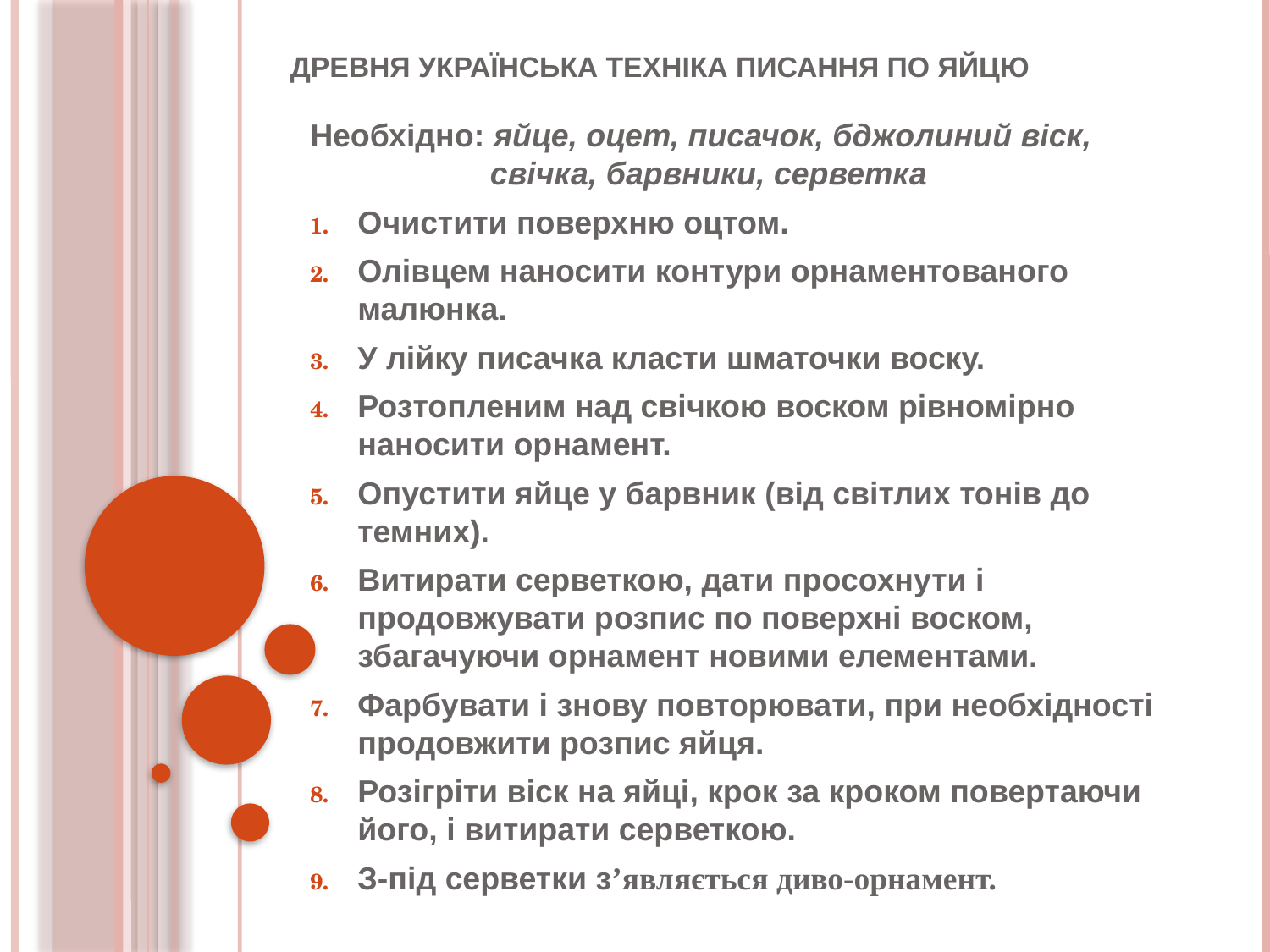

# Древня українська техніка писання по яйцю
Необхідно: яйце, оцет, писачок, бджолиний віск, 	      свічка, барвники, серветка
Очистити поверхню оцтом.
Олівцем наносити контури орнаментованого малюнка.
У лійку писачка класти шматочки воску.
Розтопленим над свічкою воском рівномірно наносити орнамент.
Опустити яйце у барвник (від світлих тонів до темних).
Витирати серветкою, дати просохнути і продовжувати розпис по поверхні воском, збагачуючи орнамент новими елементами.
Фарбувати і знову повторювати, при необхідності продовжити розпис яйця.
Розігріти віск на яйці, крок за кроком повертаючи його, і витирати серветкою.
З-під серветки з’являється диво-орнамент.